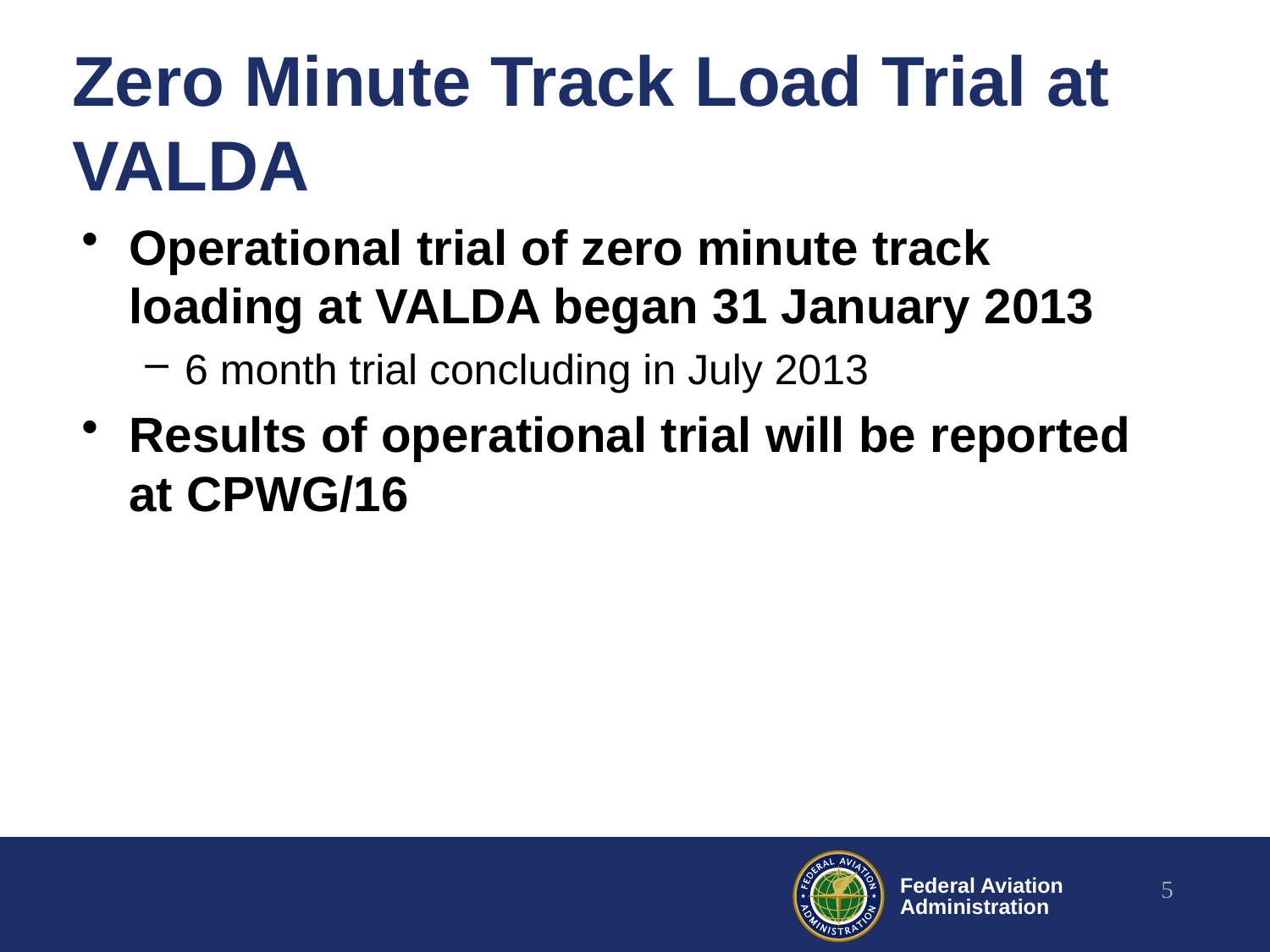

# Zero Minute Track Load Trial at VALDA
Operational trial of zero minute track loading at VALDA began 31 January 2013
6 month trial concluding in July 2013
Results of operational trial will be reported at CPWG/16
5